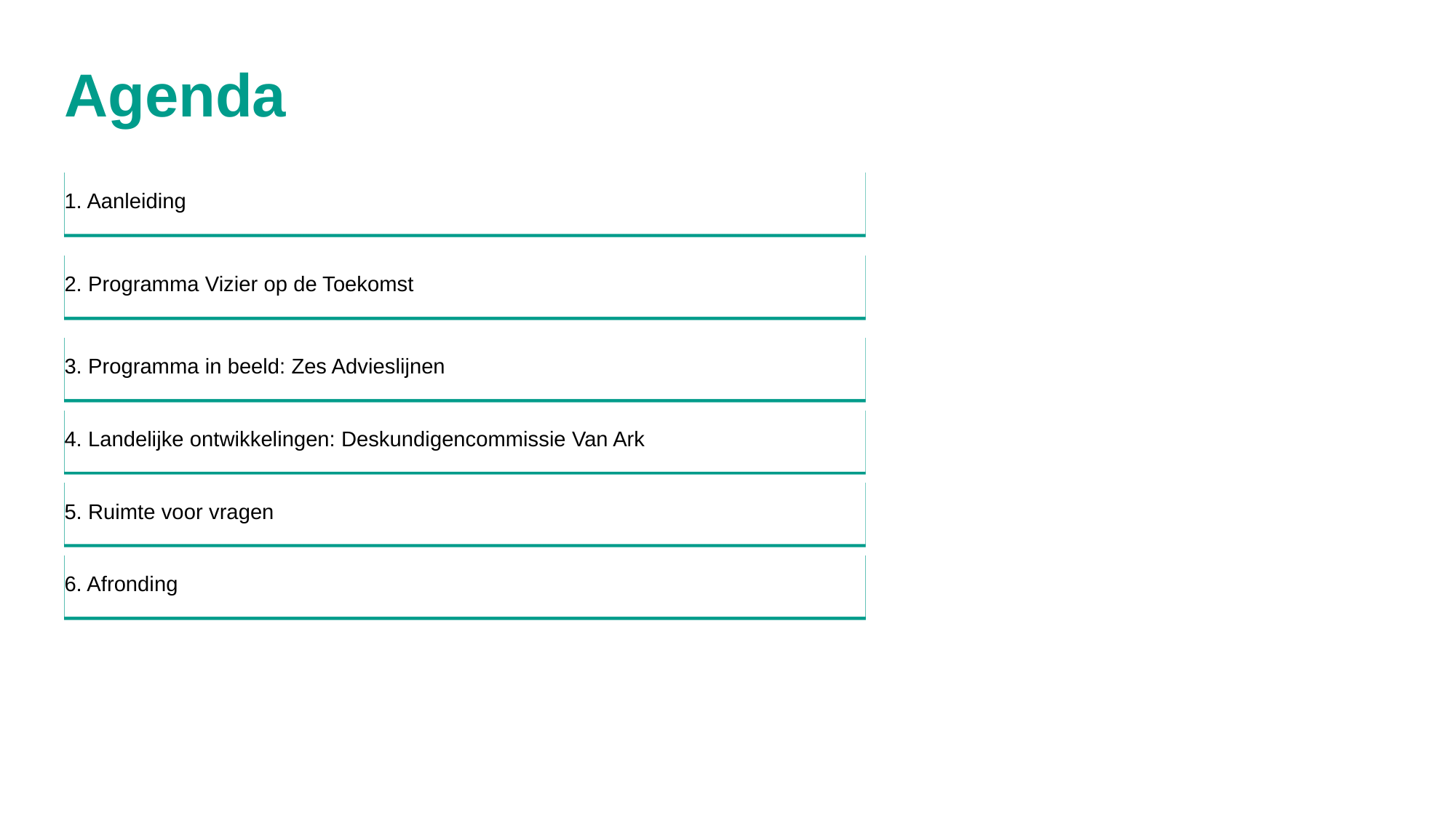

# Agenda
1. Aanleiding
2. Programma Vizier op de Toekomst
3. Programma in beeld: Zes Advieslijnen
4. Landelijke ontwikkelingen: Deskundigencommissie Van Ark
5. Ruimte voor vragen
6. Afronding